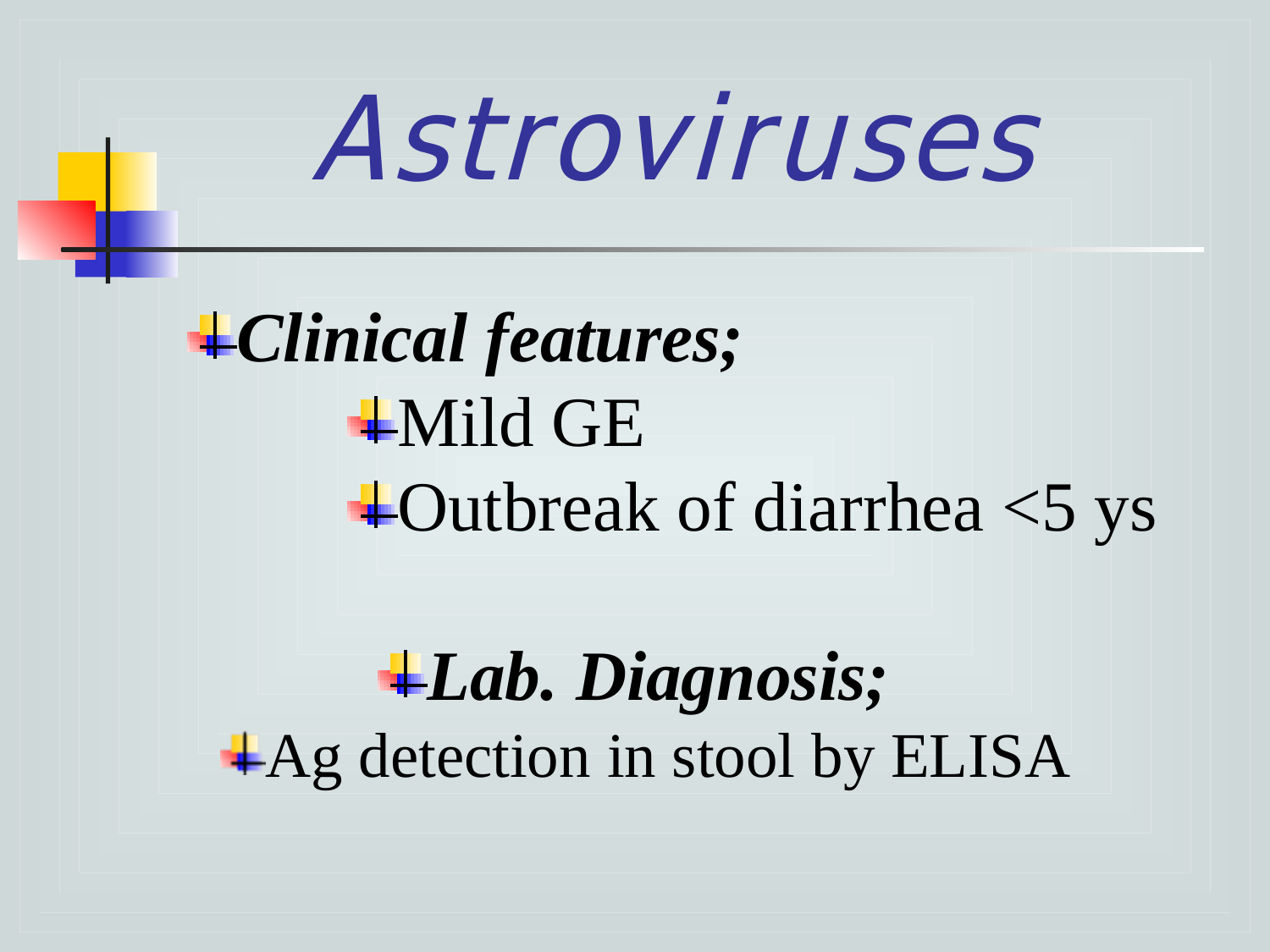

# Astroviruses
Clinical features;
Mild GE
Outbreak of diarrhea <5 ys

Lab. Diagnosis;
Ag detection in stool by ELISA